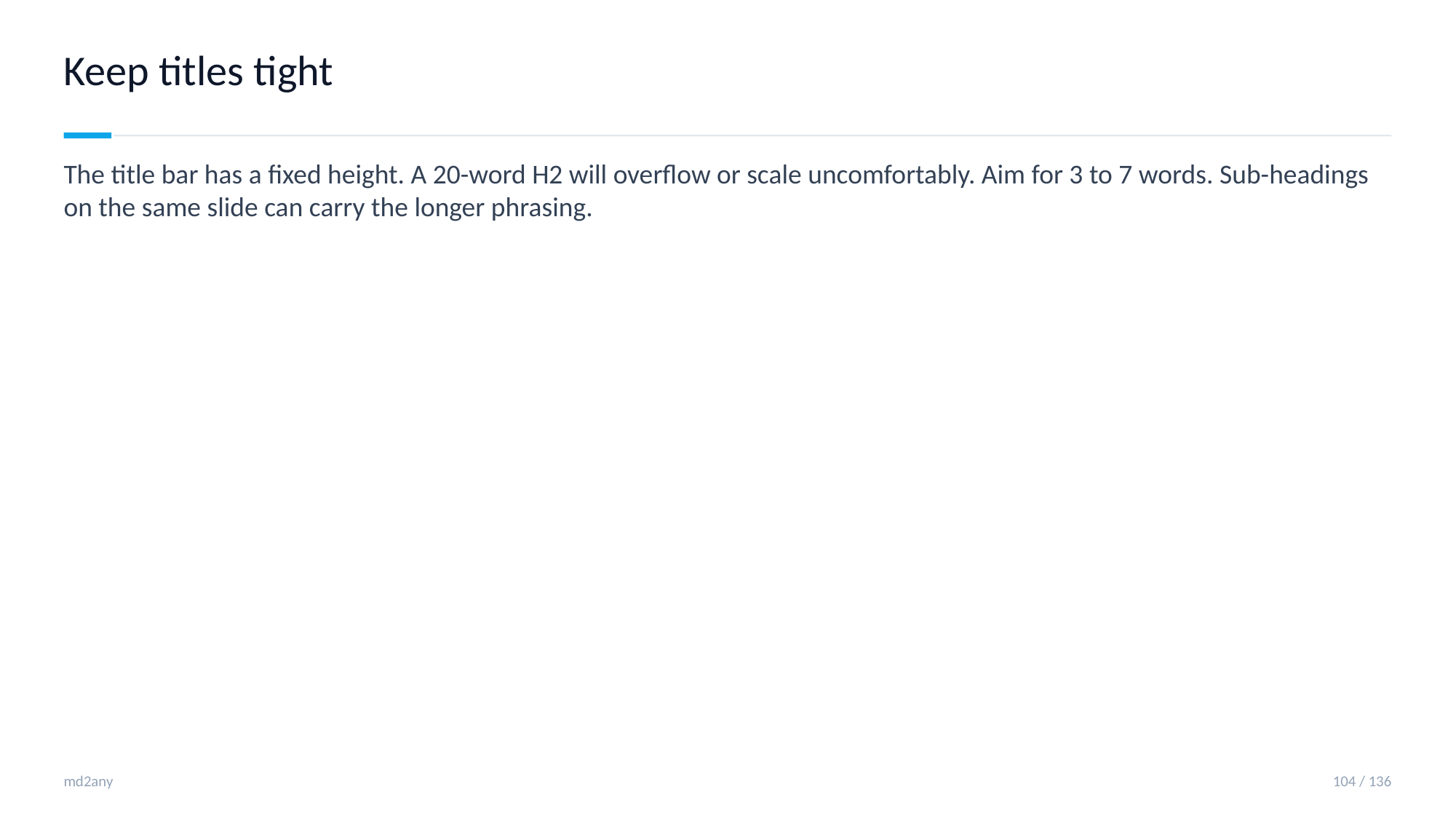

Keep titles tight

The title bar has a fixed height. A 20-word H2 will overflow or scale uncomfortably. Aim for 3 to 7 words. Sub-headings on the same slide can carry the longer phrasing.
md2any
104 / 136